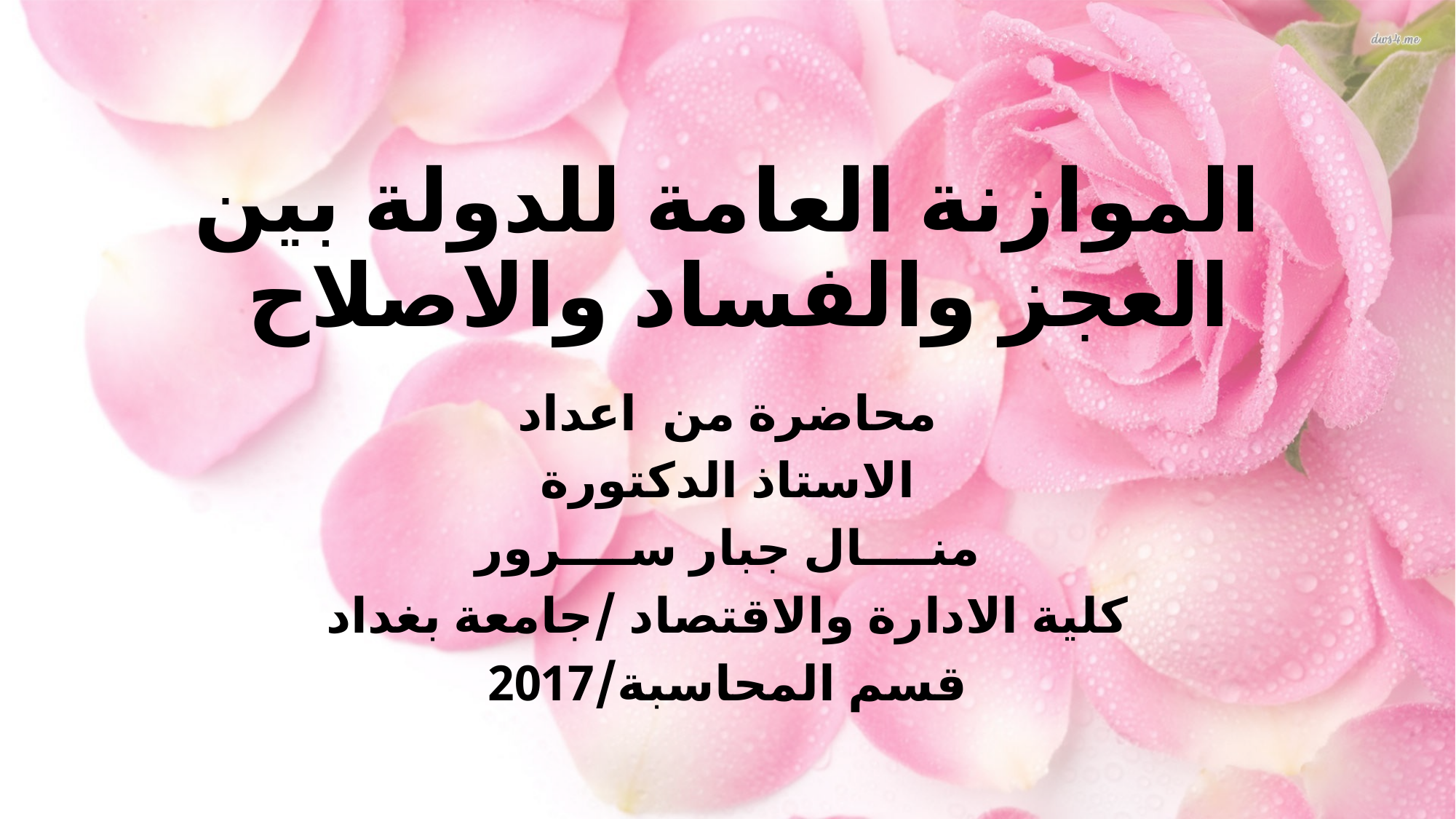

# الموازنة العامة للدولة بين العجز والفساد والاصلاح
محاضرة من  اعداد
الاستاذ الدكتورة
منــــال جبار ســــرور
كلية الادارة والاقتصاد /جامعة بغداد
قسم المحاسبة/2017